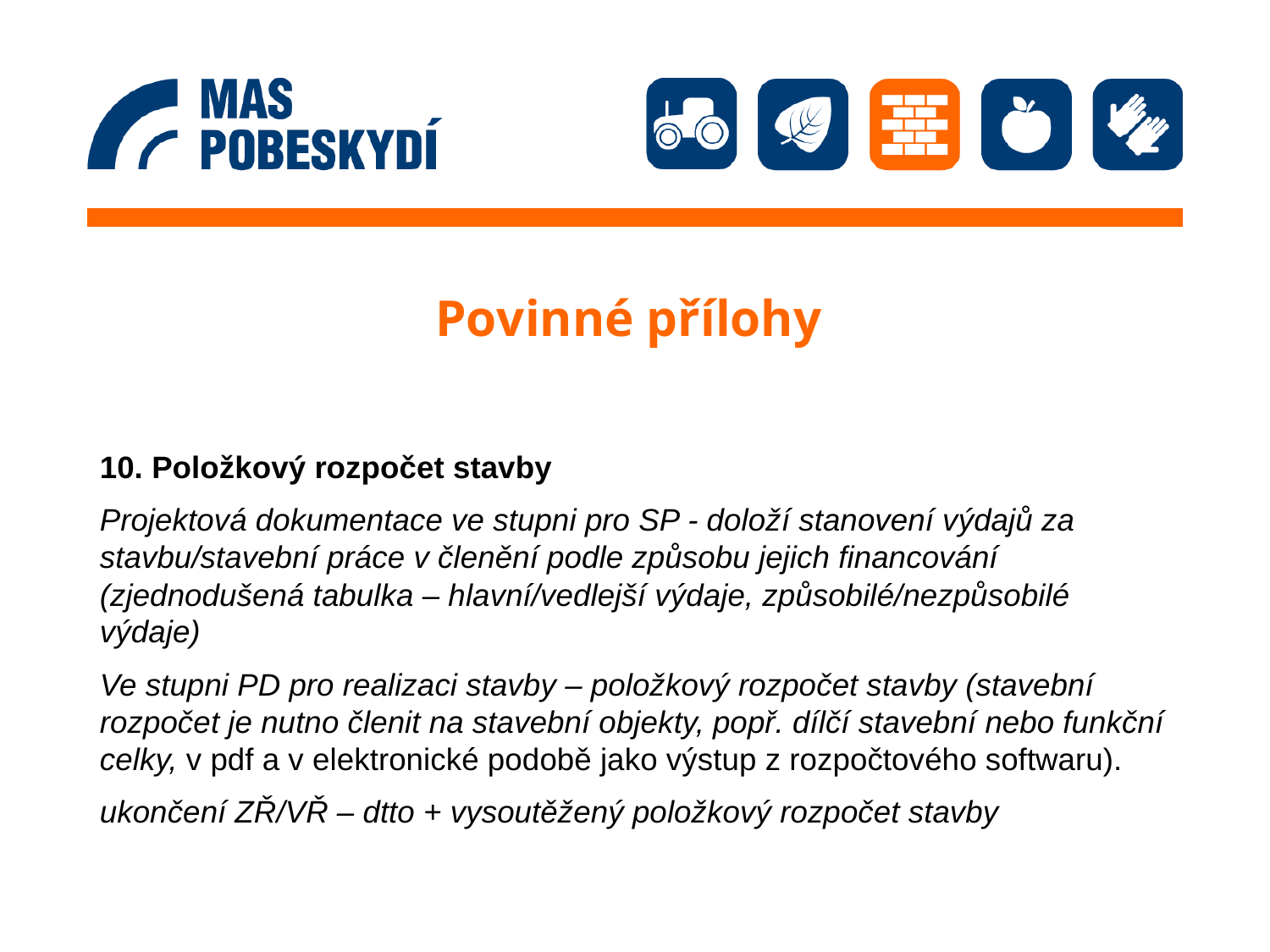

# Povinné přílohy

10. Položkový rozpočet stavby
Projektová dokumentace ve stupni pro SP - doloží stanovení výdajů za stavbu/stavební práce v členění podle způsobu jejich financování (zjednodušená tabulka – hlavní/vedlejší výdaje, způsobilé/nezpůsobilé výdaje)
Ve stupni PD pro realizaci stavby – položkový rozpočet stavby (stavební rozpočet je nutno členit na stavební objekty, popř. dílčí stavební nebo funkční celky, v pdf a v elektronické podobě jako výstup z rozpočtového softwaru).
ukončení ZŘ/VŘ – dtto + vysoutěžený položkový rozpočet stavby